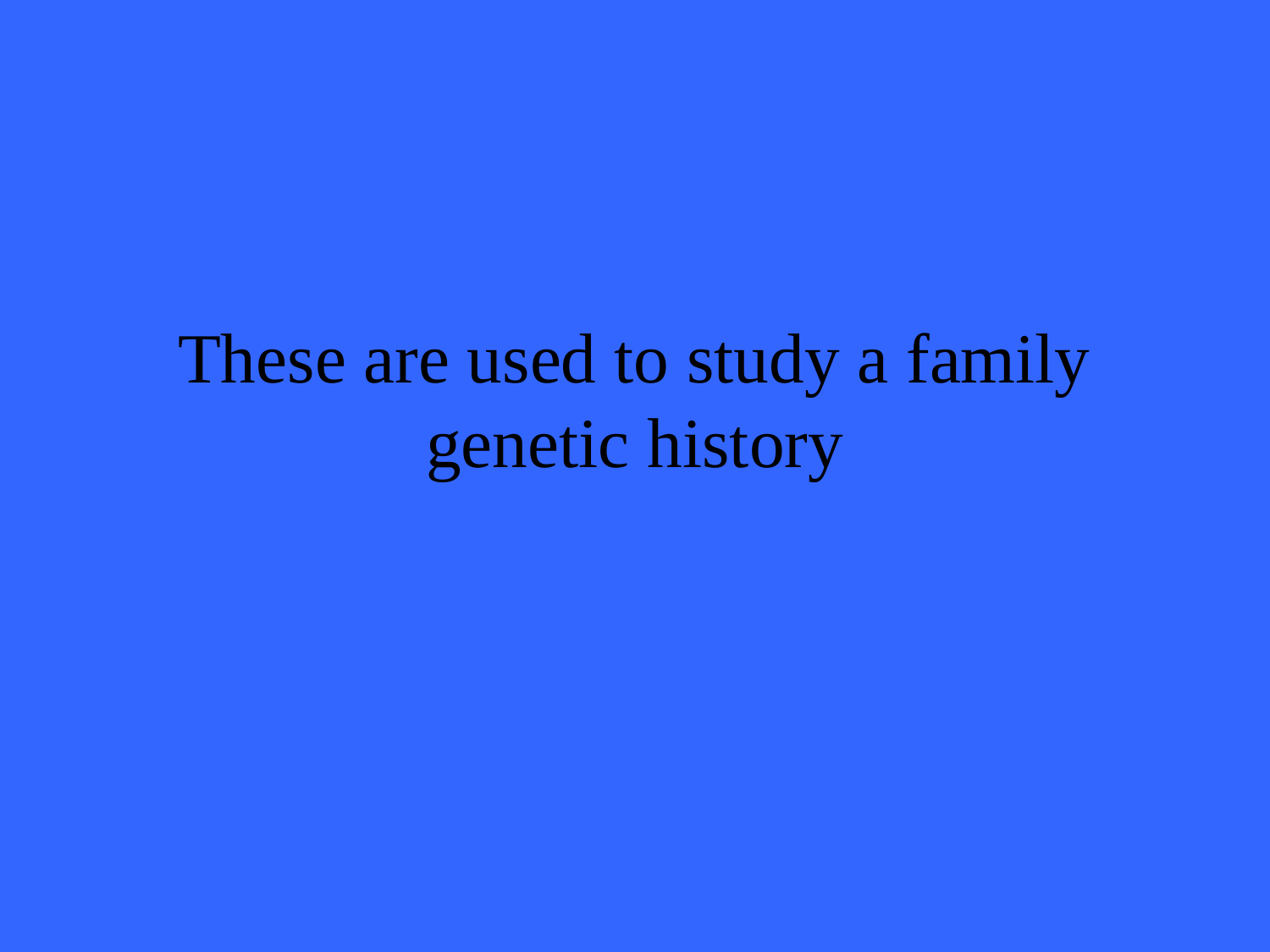

# These are used to study a family genetic history